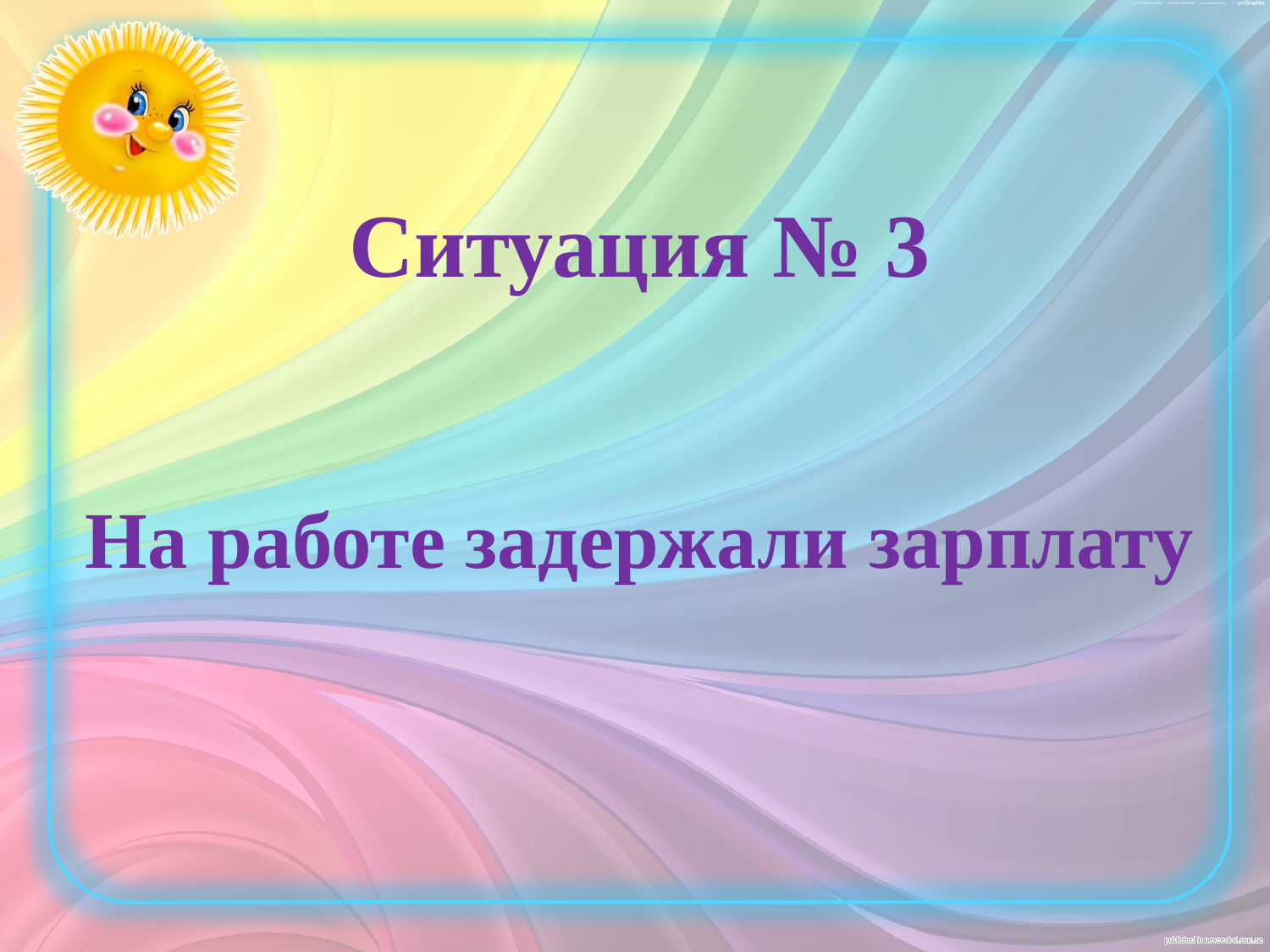

# Ситуация № 3 На работе задержали зарплату